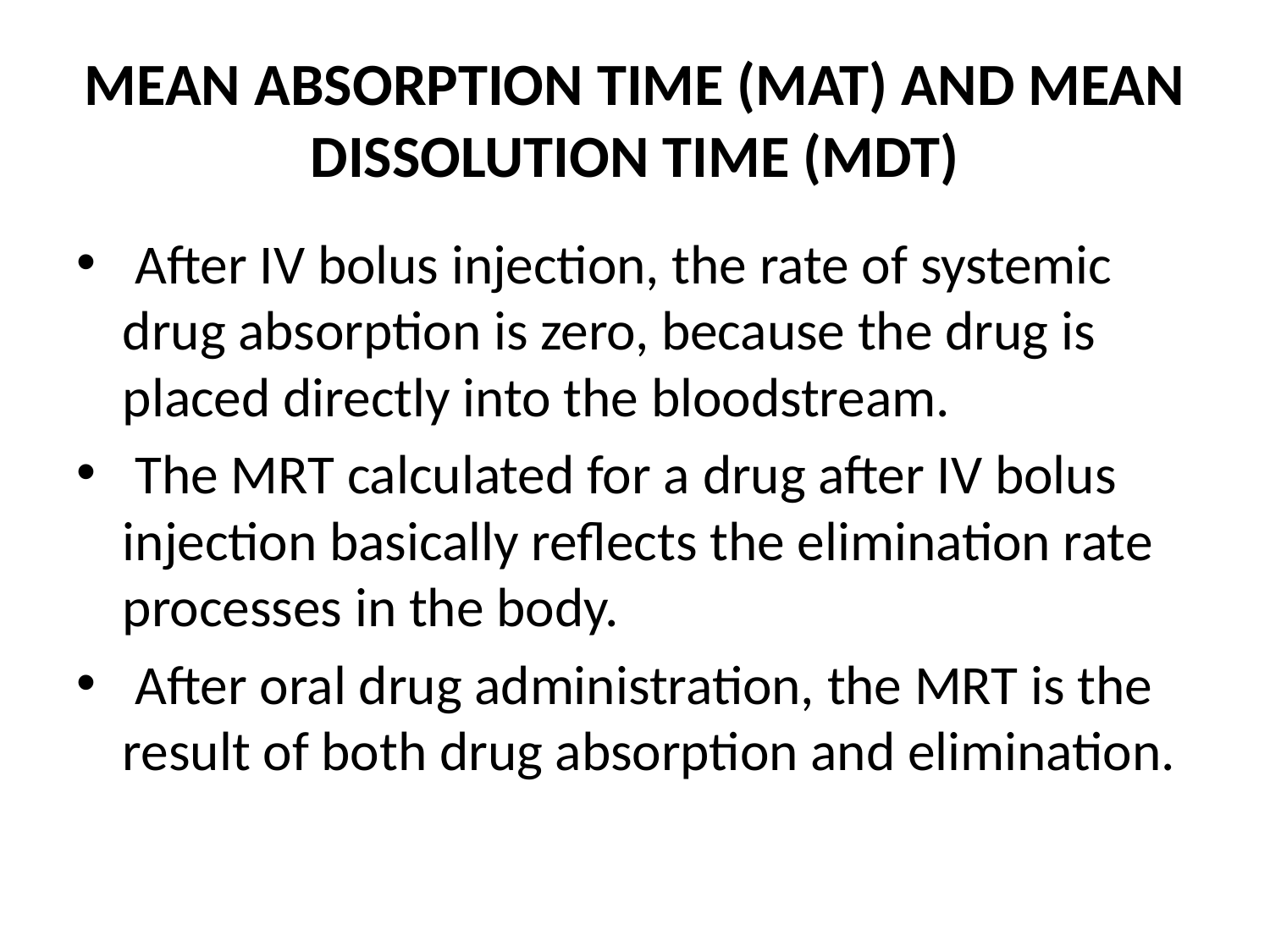

# MEAN ABSORPTION TIME (MAT) AND MEAN DISSOLUTION TIME (MDT)
 After IV bolus injection, the rate of systemic drug absorption is zero, because the drug is placed directly into the bloodstream.
 The MRT calculated for a drug after IV bolus injection basically reflects the elimination rate processes in the body.
 After oral drug administration, the MRT is the result of both drug absorption and elimination.